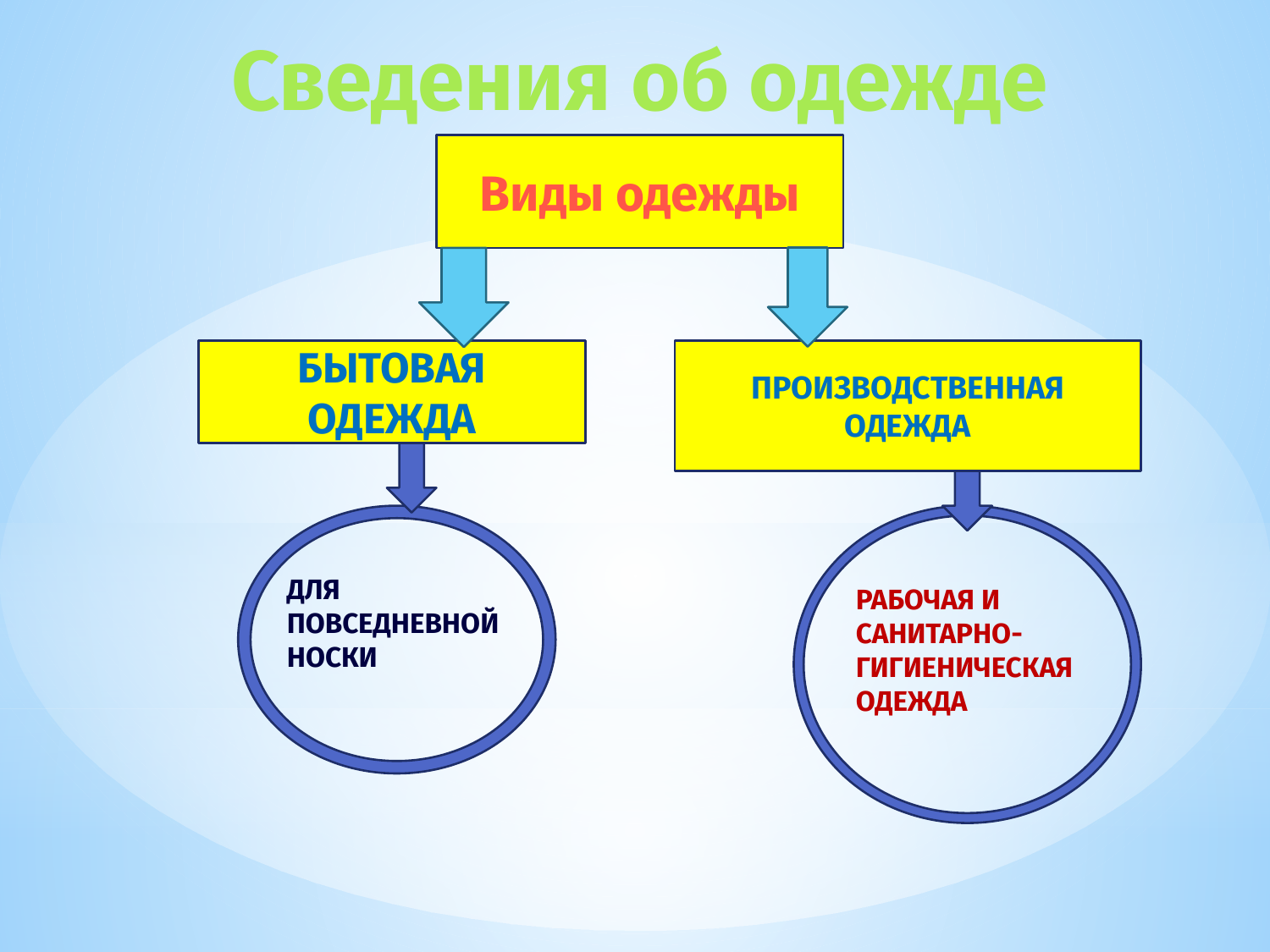

Сведения об одежде
Виды одежды

Бытовая одежда
Производственная одежда

ДЛЯ
ПОВСЕДНЕВНОЙ
НОСКИ
РАБОЧАЯ И
САНИТАРНО-
ГИГИЕНИЧЕСКАЯ ОДЕЖДА